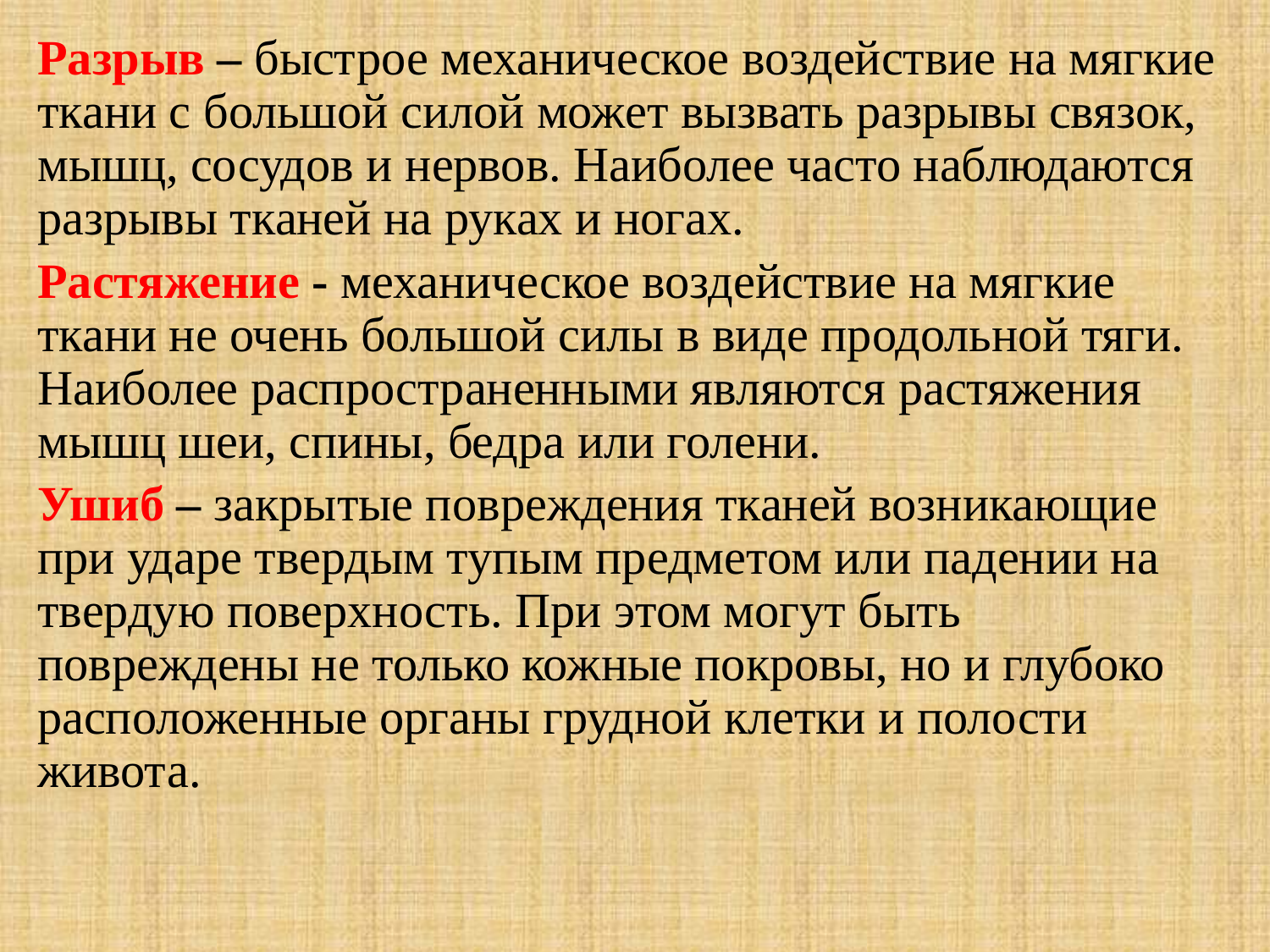

Разрыв – быстрое механическое воздействие на мягкие ткани с большой силой может вызвать разрывы связок, мышц, сосудов и нервов. Наиболее часто наблюдаются разрывы тканей на руках и ногах.
Растяжение - механическое воздействие на мягкие ткани не очень большой силы в виде продольной тяги. Наиболее распространенными являются растяжения мышц шеи, спины, бедра или голени.
Ушиб – закрытые повреждения тканей возникающие при ударе твердым тупым предметом или падении на твердую поверхность. При этом могут быть повреждены не только кожные покровы, но и глубоко расположенные органы грудной клетки и полости живота.